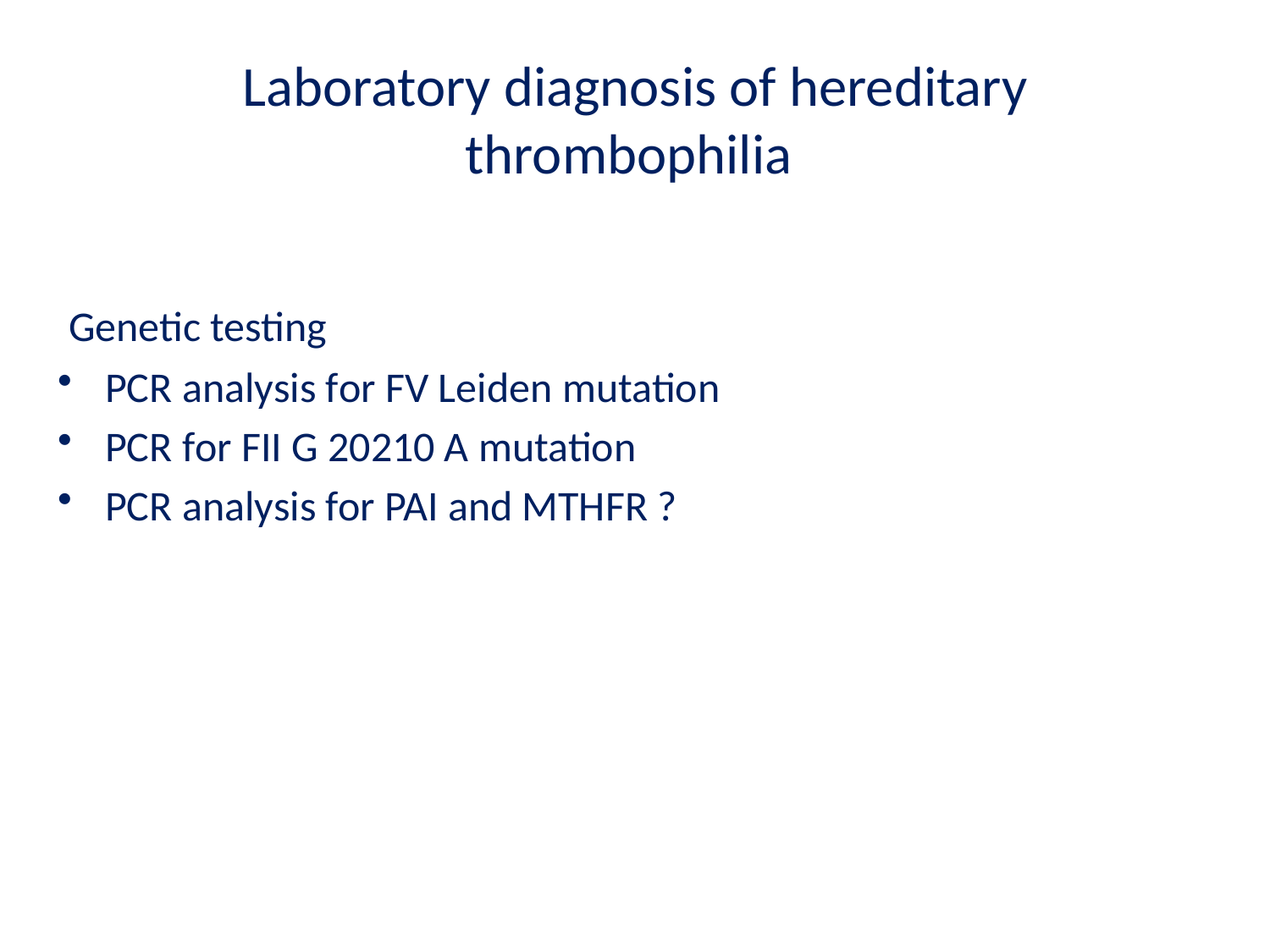

Laboratory diagnosis of hereditary thrombophilia
 Genetic testing
PCR analysis for FV Leiden mutation
PCR for FII G 20210 A mutation
PCR analysis for PAI and MTHFR ?